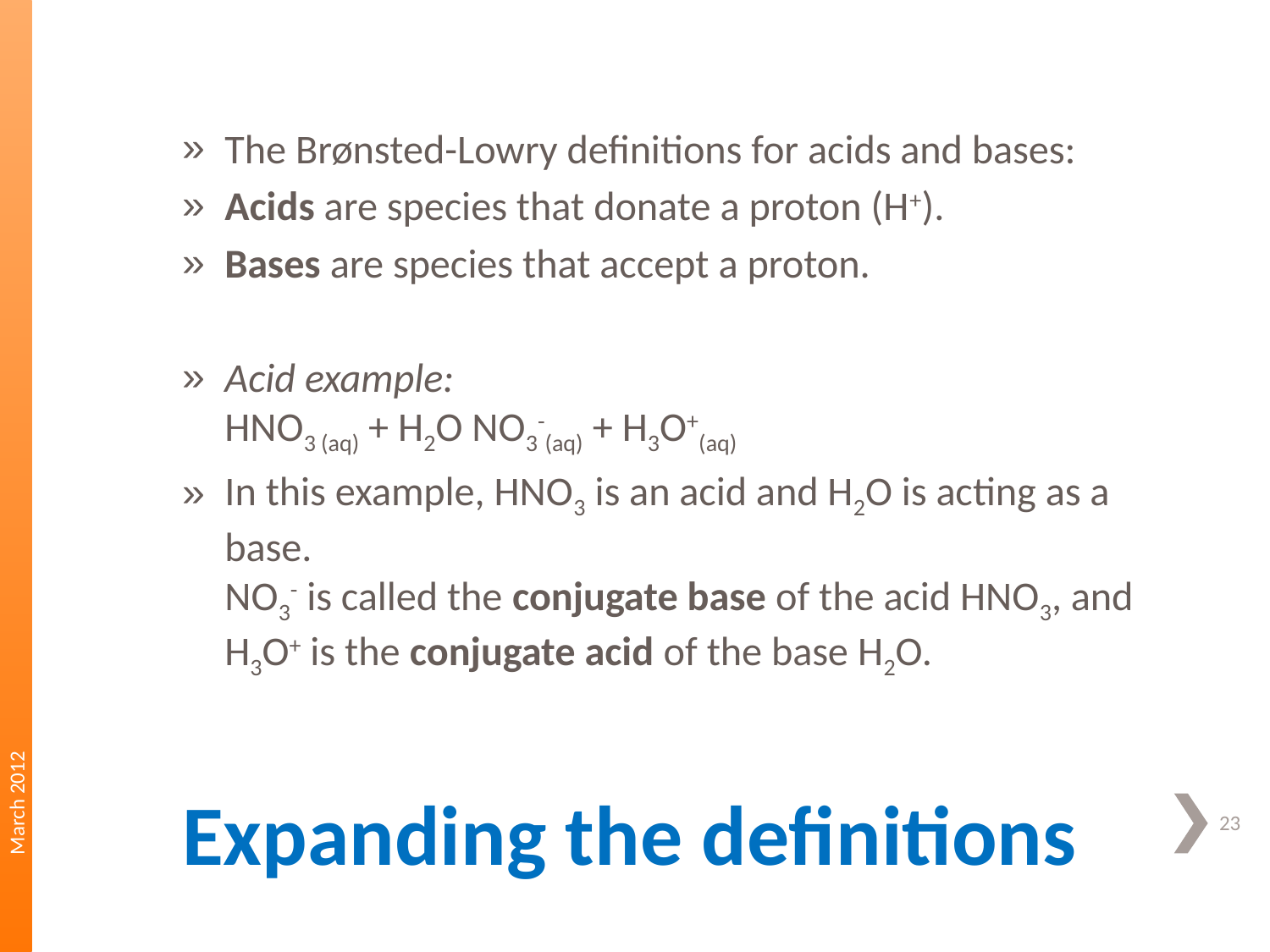

The Brønsted-Lowry definitions for acids and bases:
Acids are species that donate a proton (H+).
Bases are species that accept a proton.

Acid example:
HNO3 (aq) + H2O NO3-(aq) + H3O+(aq)
In this example, HNO3 is an acid and H2O is acting as a base.
NO3- is called the conjugate base of the acid HNO3, and H3O+ is the conjugate acid of the base H2O.

March 2012
# Expanding the definitions
23